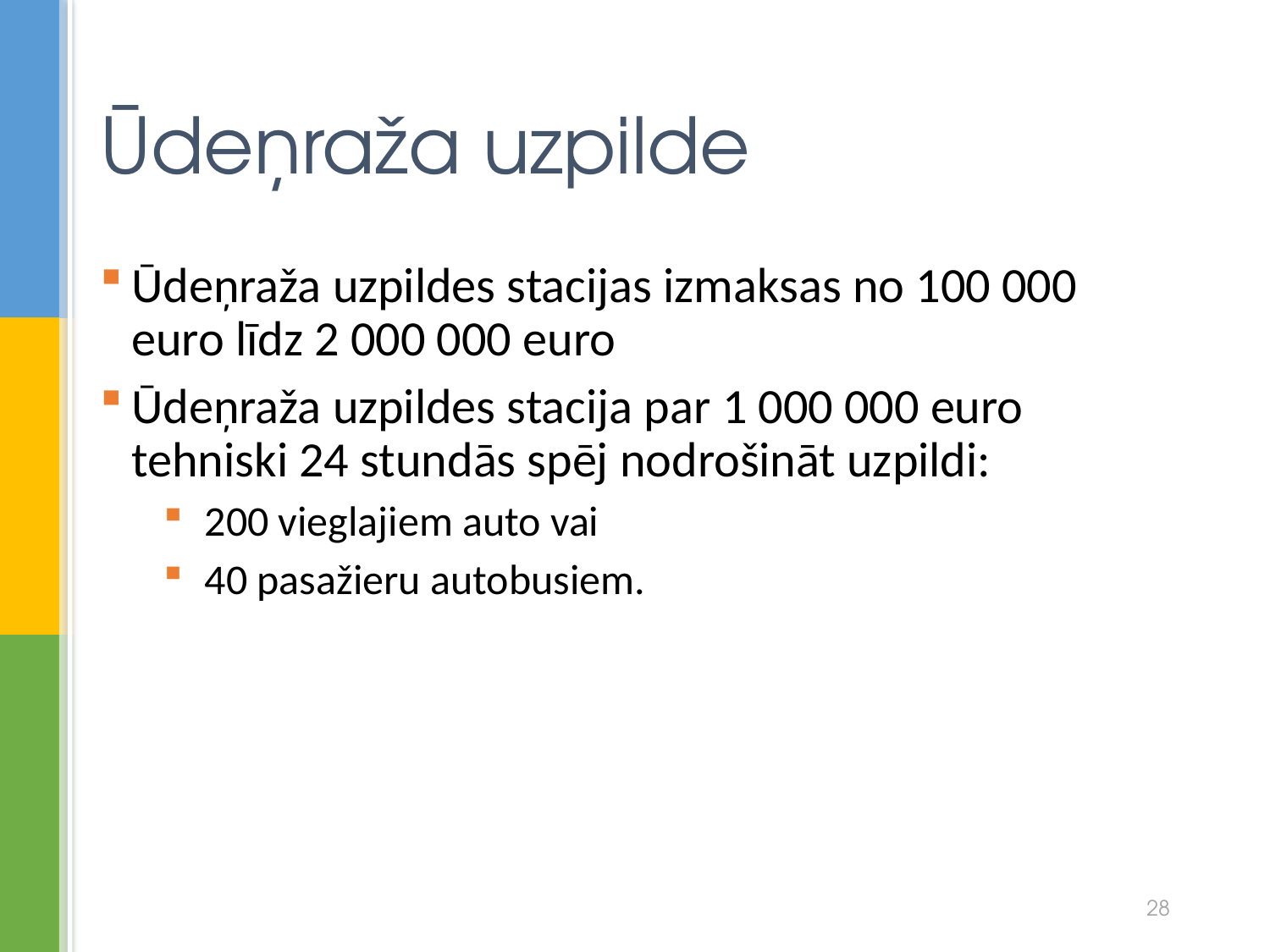

# Ūdeņraža uzpilde
Ūdeņraža uzpildes stacijas izmaksas no 100 000 euro līdz 2 000 000 euro
Ūdeņraža uzpildes stacija par 1 000 000 euro tehniski 24 stundās spēj nodrošināt uzpildi:
 200 vieglajiem auto vai
 40 pasažieru autobusiem.

28